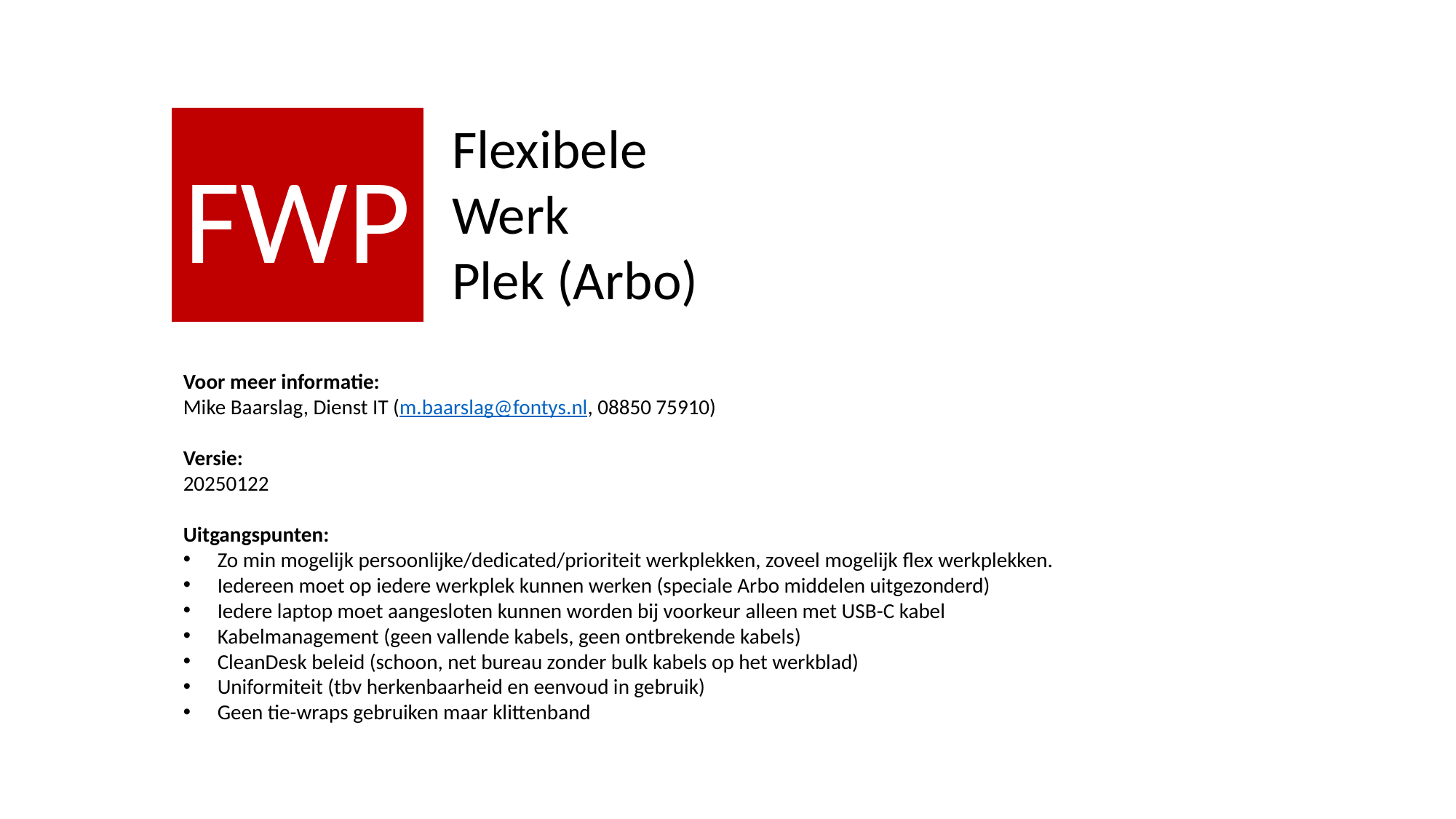

FWP
Flexibele
Werk
Plek (Arbo)
Voor meer informatie:
Mike Baarslag, Dienst IT (m.baarslag@fontys.nl, 08850 75910)

Versie:
20250122

Uitgangspunten:
Zo min mogelijk persoonlijke/dedicated/prioriteit werkplekken, zoveel mogelijk flex werkplekken.
Iedereen moet op iedere werkplek kunnen werken (speciale Arbo middelen uitgezonderd)
Iedere laptop moet aangesloten kunnen worden bij voorkeur alleen met USB-C kabel
Kabelmanagement (geen vallende kabels, geen ontbrekende kabels)
CleanDesk beleid (schoon, net bureau zonder bulk kabels op het werkblad)
Uniformiteit (tbv herkenbaarheid en eenvoud in gebruik)
Geen tie-wraps gebruiken maar klittenband